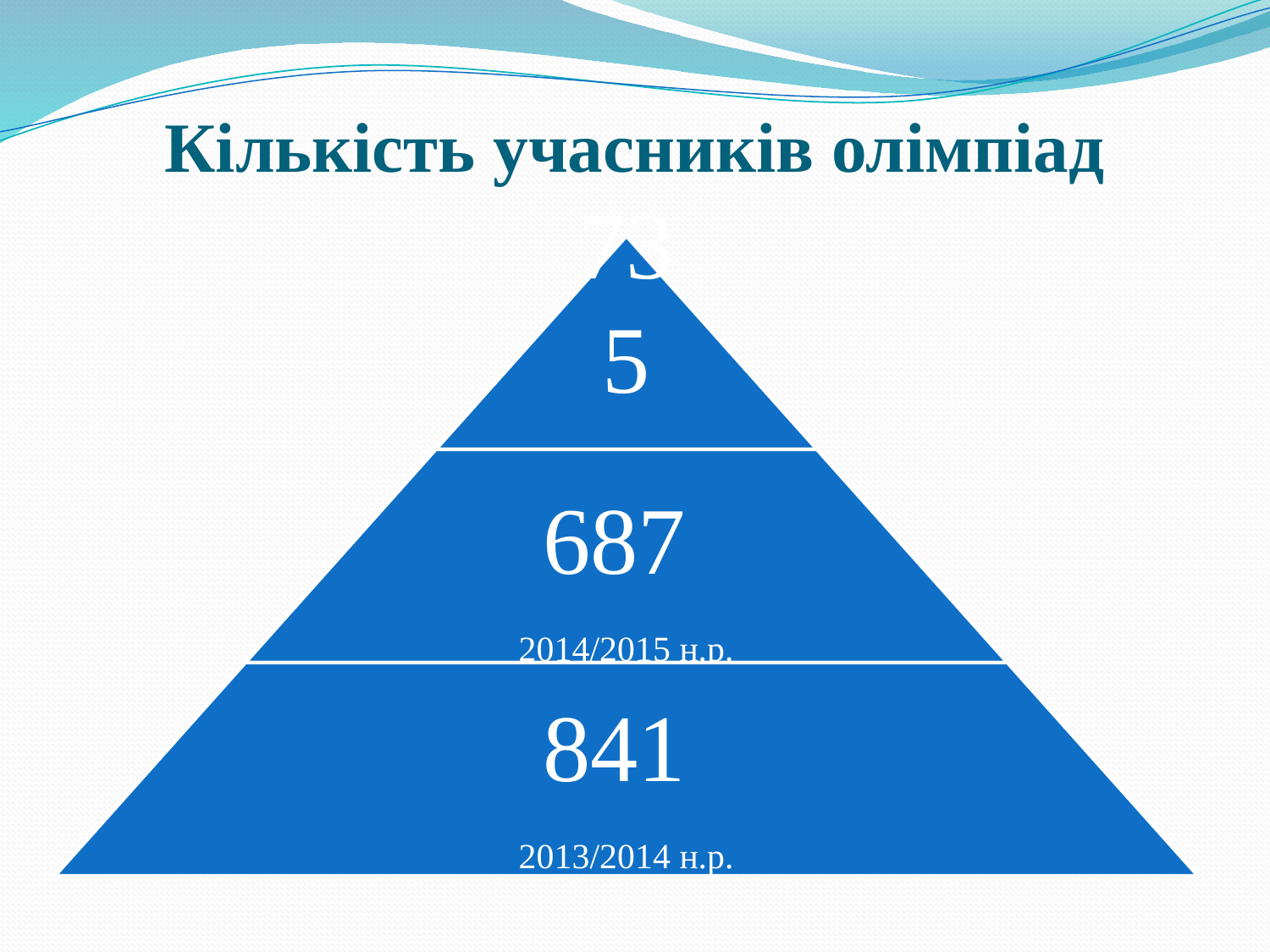

# Кількість учасників олімпіад
735
2015/2016 н.р.
687
2014/2015 н.р.
841
2013/2014 н.р.